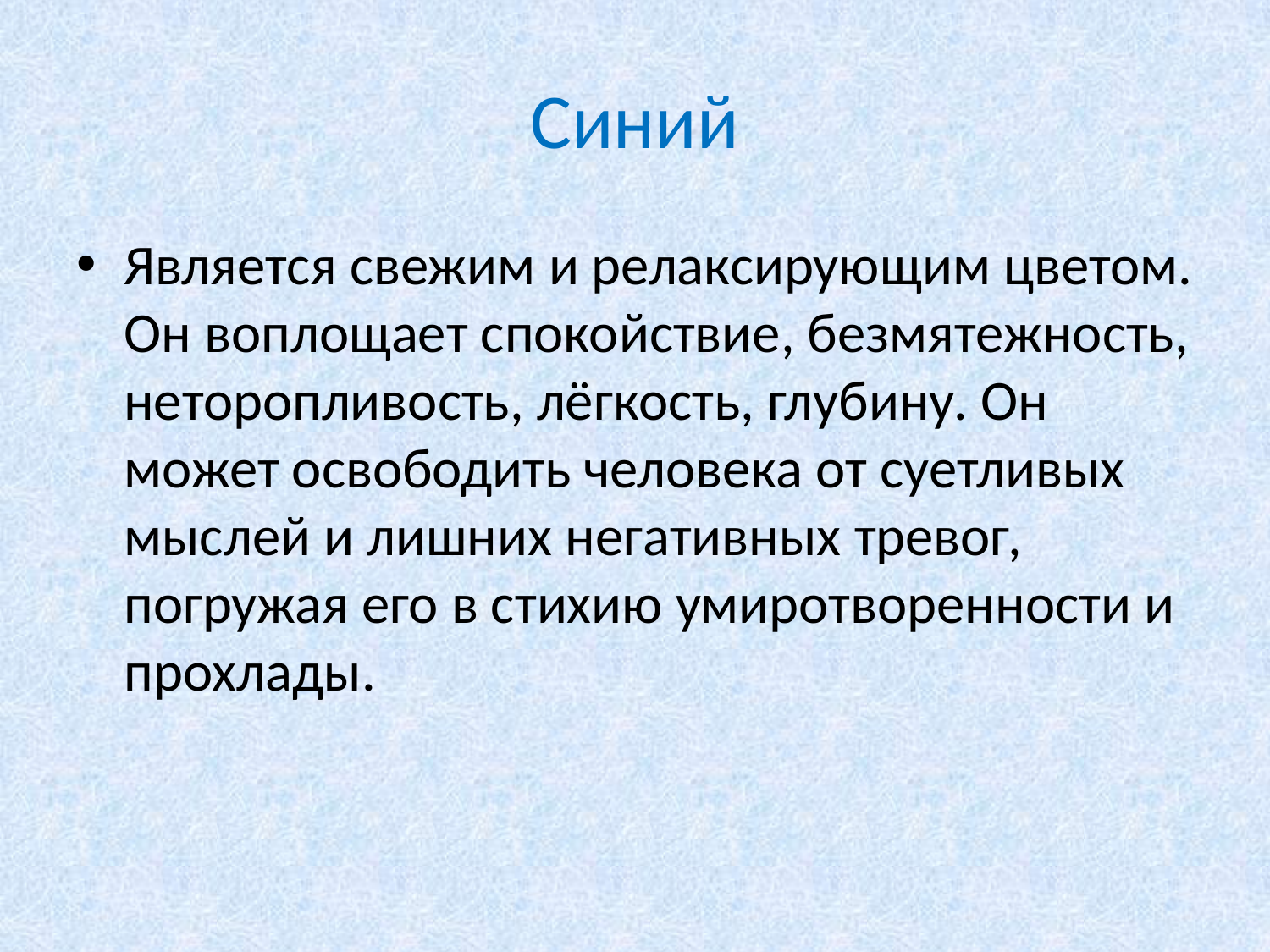

# Синий
Является свежим и релаксирующим цветом. Он воплощает спокойствие, безмятежность, неторопливость, лёгкость, глубину. Он может освободить человека от суетливых мыслей и лишних негативных тревог, погружая его в стихию умиротворенности и прохлады.